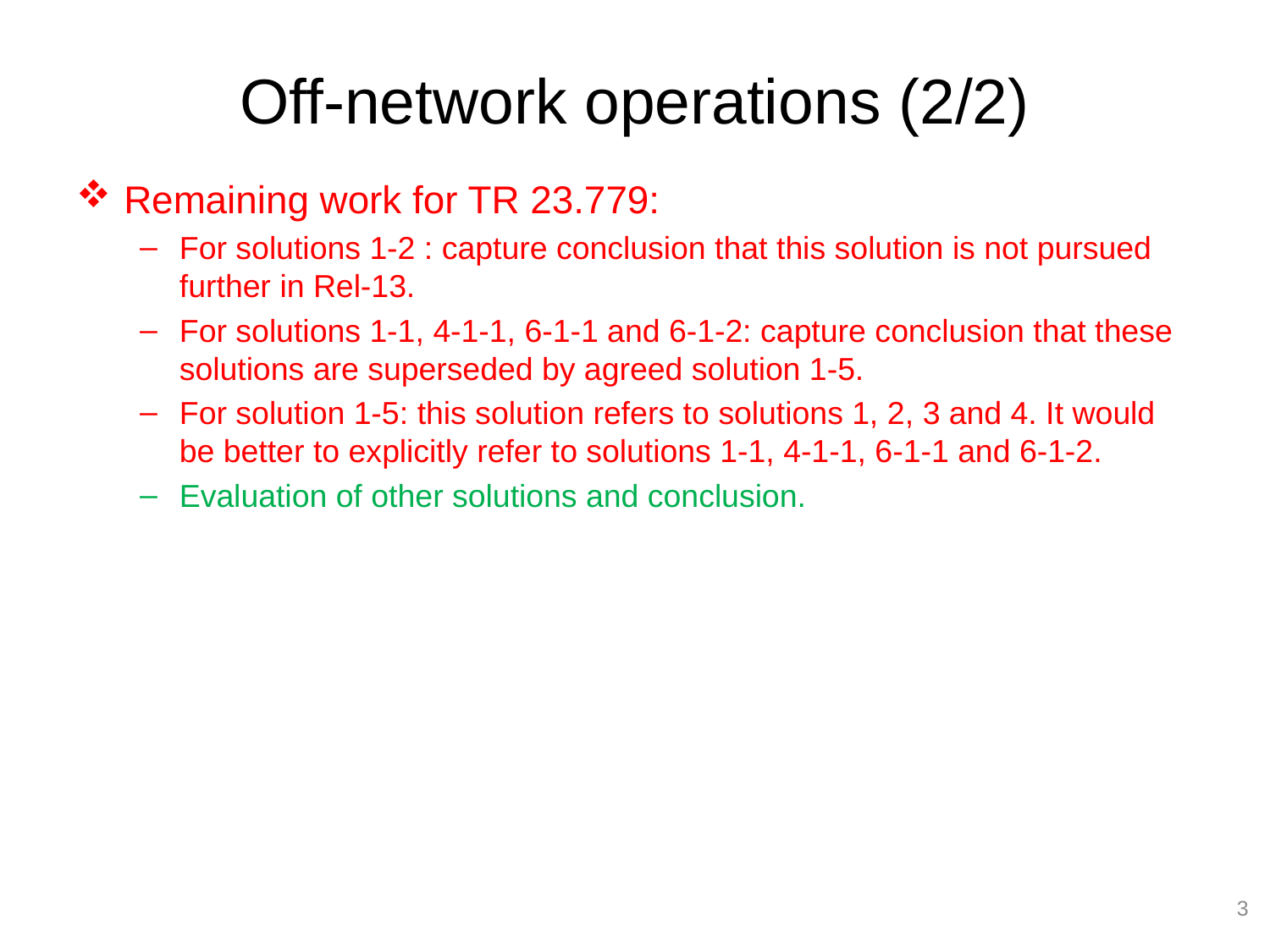

# Off-network operations (2/2)
Remaining work for TR 23.779:
For solutions 1-2 : capture conclusion that this solution is not pursued further in Rel-13.
For solutions 1-1, 4-1-1, 6-1-1 and 6-1-2: capture conclusion that these solutions are superseded by agreed solution 1-5.
For solution 1-5: this solution refers to solutions 1, 2, 3 and 4. It would be better to explicitly refer to solutions 1-1, 4-1-1, 6-1-1 and 6-1-2.
Evaluation of other solutions and conclusion.
3